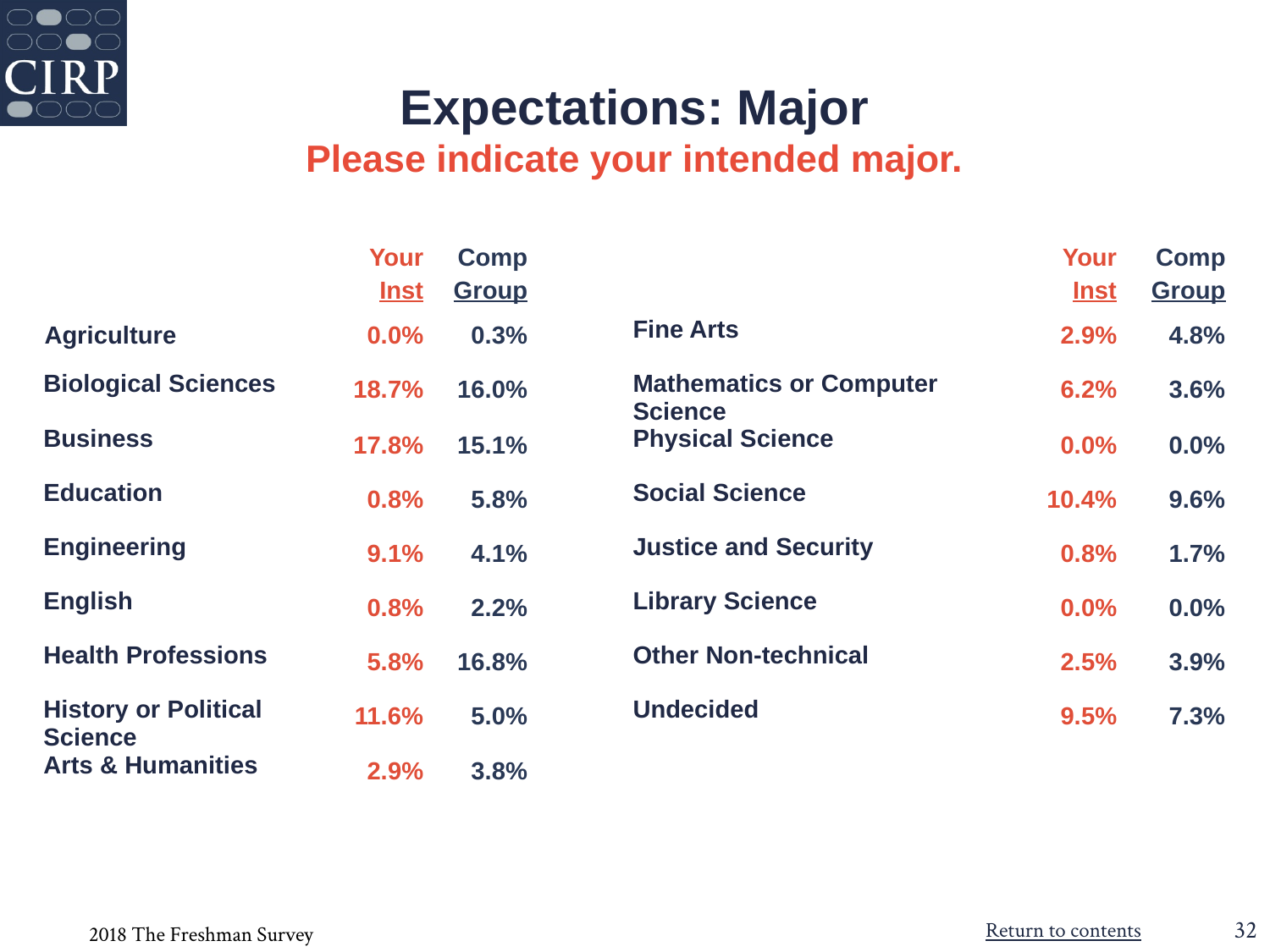

Expectations: Major
Please indicate your intended major.
|  | Your  Inst | Comp Group |  |  | Your Inst | Comp Group |
| --- | --- | --- | --- | --- | --- | --- |
| Agriculture | 0.0% | 0.3% |  | Fine Arts | 2.9% | 4.8% |
| Biological Sciences | 18.7% | 16.0% |  | Mathematics or Computer Science | 6.2% | 3.6% |
| Business | 17.8% | 15.1% |  | Physical Science | 0.0% | 0.0% |
| Education | 0.8% | 5.8% |  | Social Science | 10.4% | 9.6% |
| Engineering | 9.1% | 4.1% |  | Justice and Security | 0.8% | 1.7% |
| English | 0.8% | 2.2% |  | Library Science | 0.0% | 0.0% |
| Health Professions | 5.8% | 16.8% |  | Other Non-technical | 2.5% | 3.9% |
| History or Political Science | 11.6% | 5.0% |  | Undecided | 9.5% | 7.3% |
| Arts & Humanities | 2.9% | 3.8% |  |  |  |  |
2018 The Freshman Survey
32